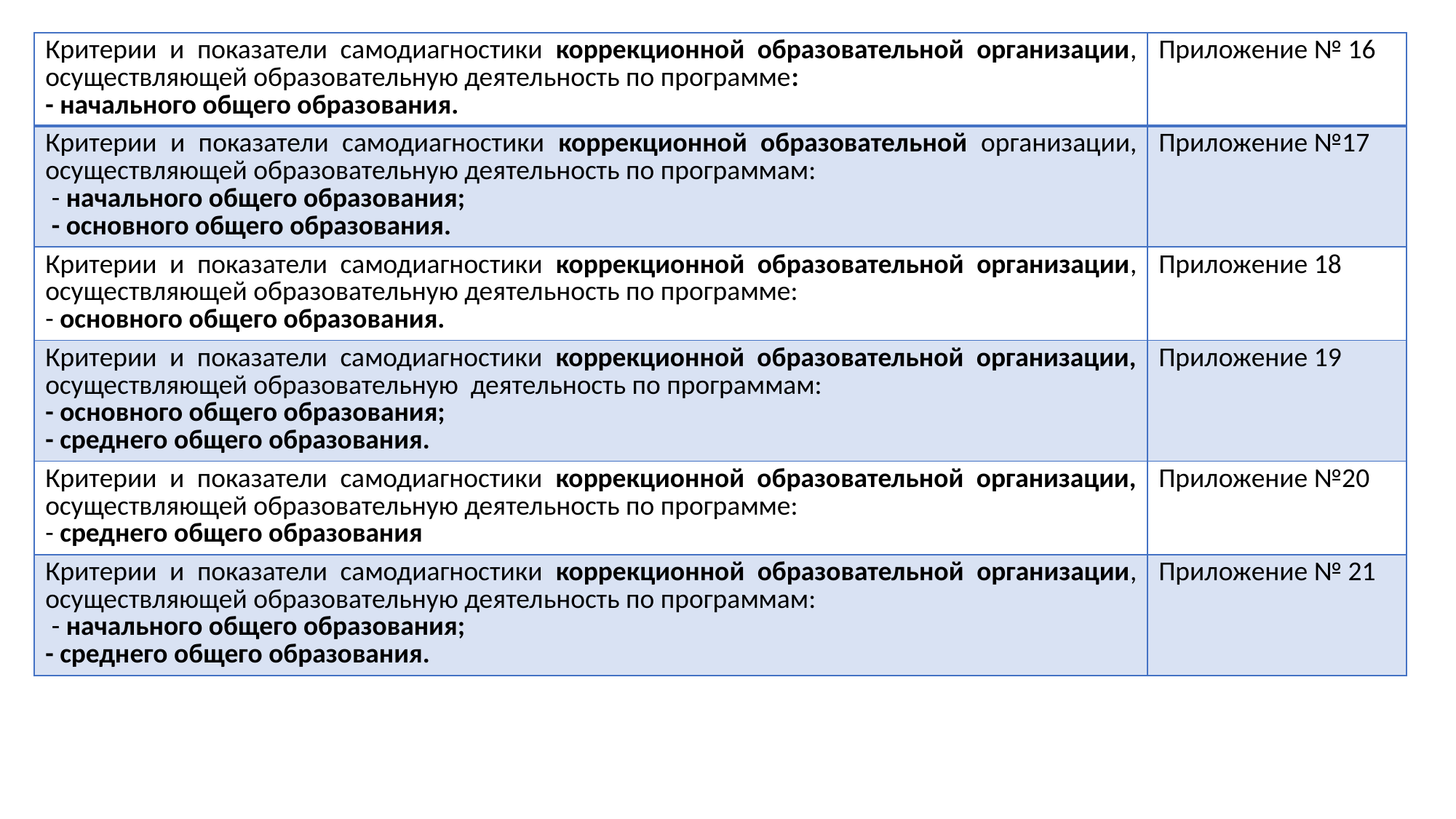

| Критерии и показатели самодиагностики коррекционной образовательной организации, осуществляющей образовательную деятельность по программе: - начального общего образования. | Приложение № 16 |
| --- | --- |
| Критерии и показатели самодиагностики коррекционной образовательной организации, осуществляющей образовательную деятельность по программам: - начального общего образования; - основного общего образования. | Приложение №17 |
| Критерии и показатели самодиагностики коррекционной образовательной организации, осуществляющей образовательную деятельность по программе: - основного общего образования. | Приложение 18 |
| Критерии и показатели самодиагностики коррекционной образовательной организации, осуществляющей образовательную деятельность по программам: - основного общего образования; - среднего общего образования. | Приложение 19 |
| Критерии и показатели самодиагностики коррекционной образовательной организации, осуществляющей образовательную деятельность по программе: - среднего общего образования | Приложение №20 |
| Критерии и показатели самодиагностики коррекционной образовательной организации, осуществляющей образовательную деятельность по программам: - начального общего образования; - среднего общего образования. | Приложение № 21 |